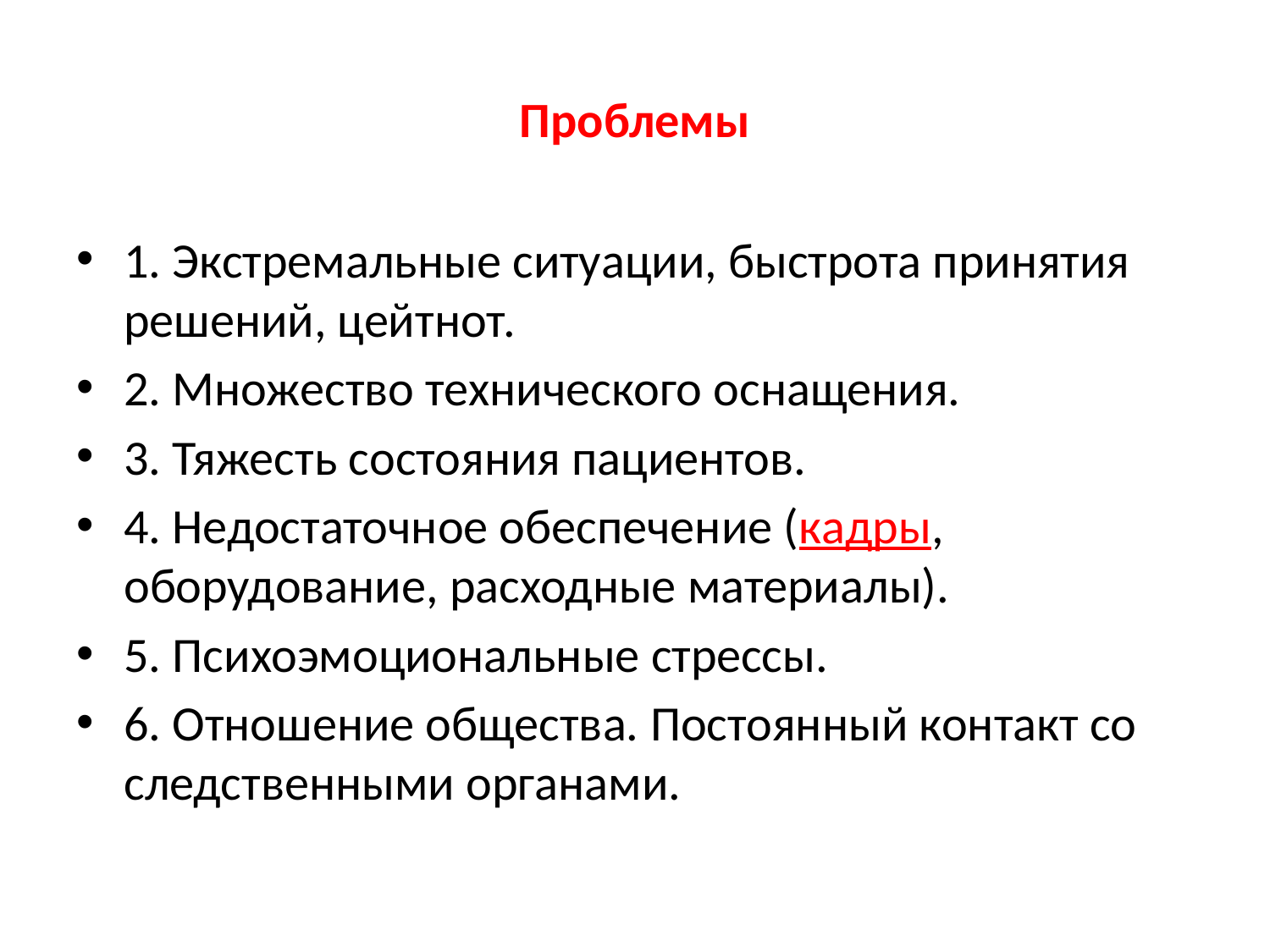

# Проблемы
1. Экстремальные ситуации, быстрота принятия решений, цейтнот.
2. Множество технического оснащения.
3. Тяжесть состояния пациентов.
4. Недостаточное обеспечение (кадры, оборудование, расходные материалы).
5. Психоэмоциональные стрессы.
6. Отношение общества. Постоянный контакт со следственными органами.